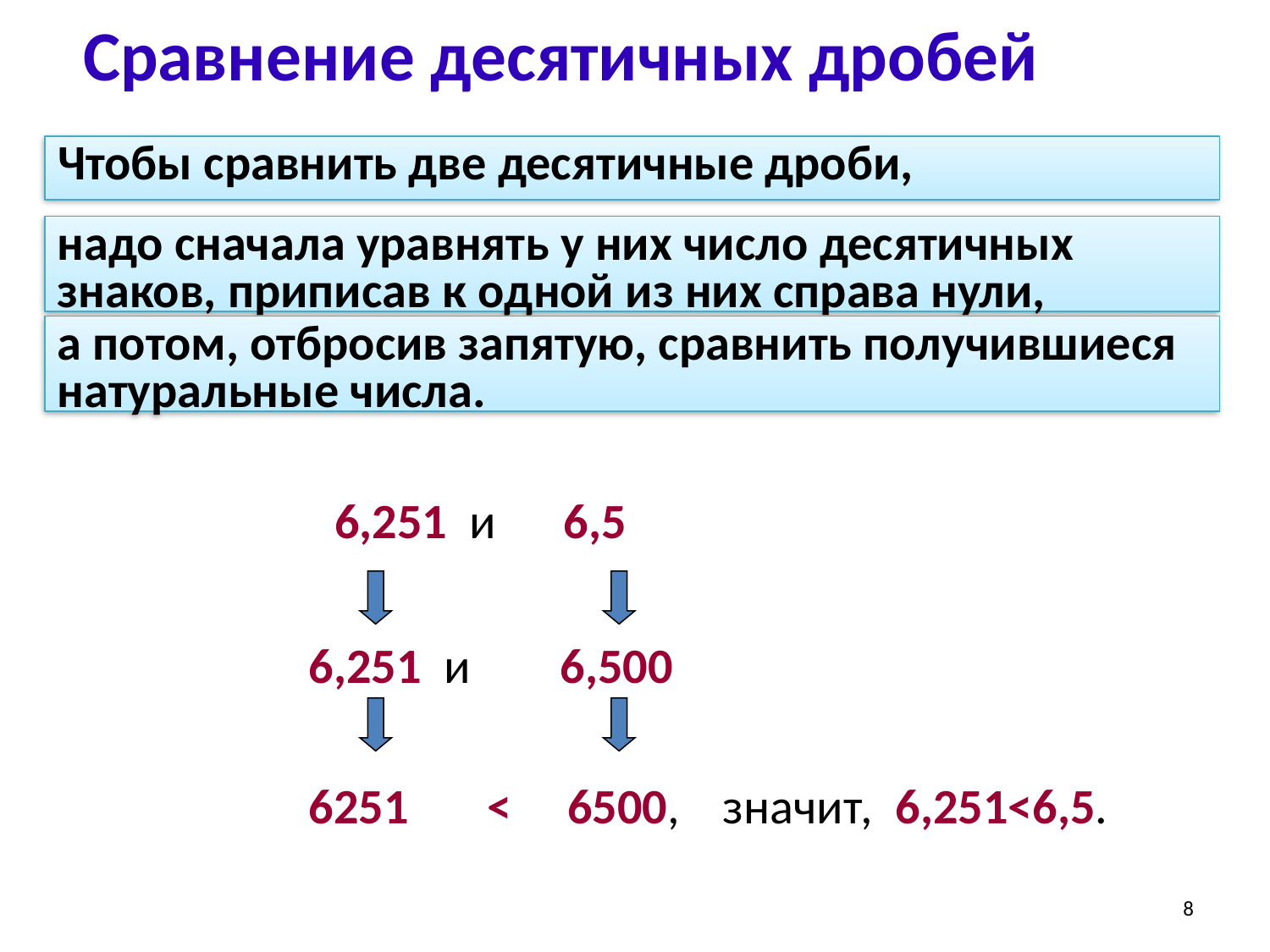

# Сравнение десятичных дробей

Чтобы сравнить две десятичные дроби,
надо сначала уравнять у них число десятичных знаков, приписав к одной из них справа нули,

а потом, отбросив запятую, сравнить получившиеся натуральные числа.

		 6,251  и      6,5

		6,251  и        6,500

		6251       <     6500,

  значит,  6,251<6,5.
8